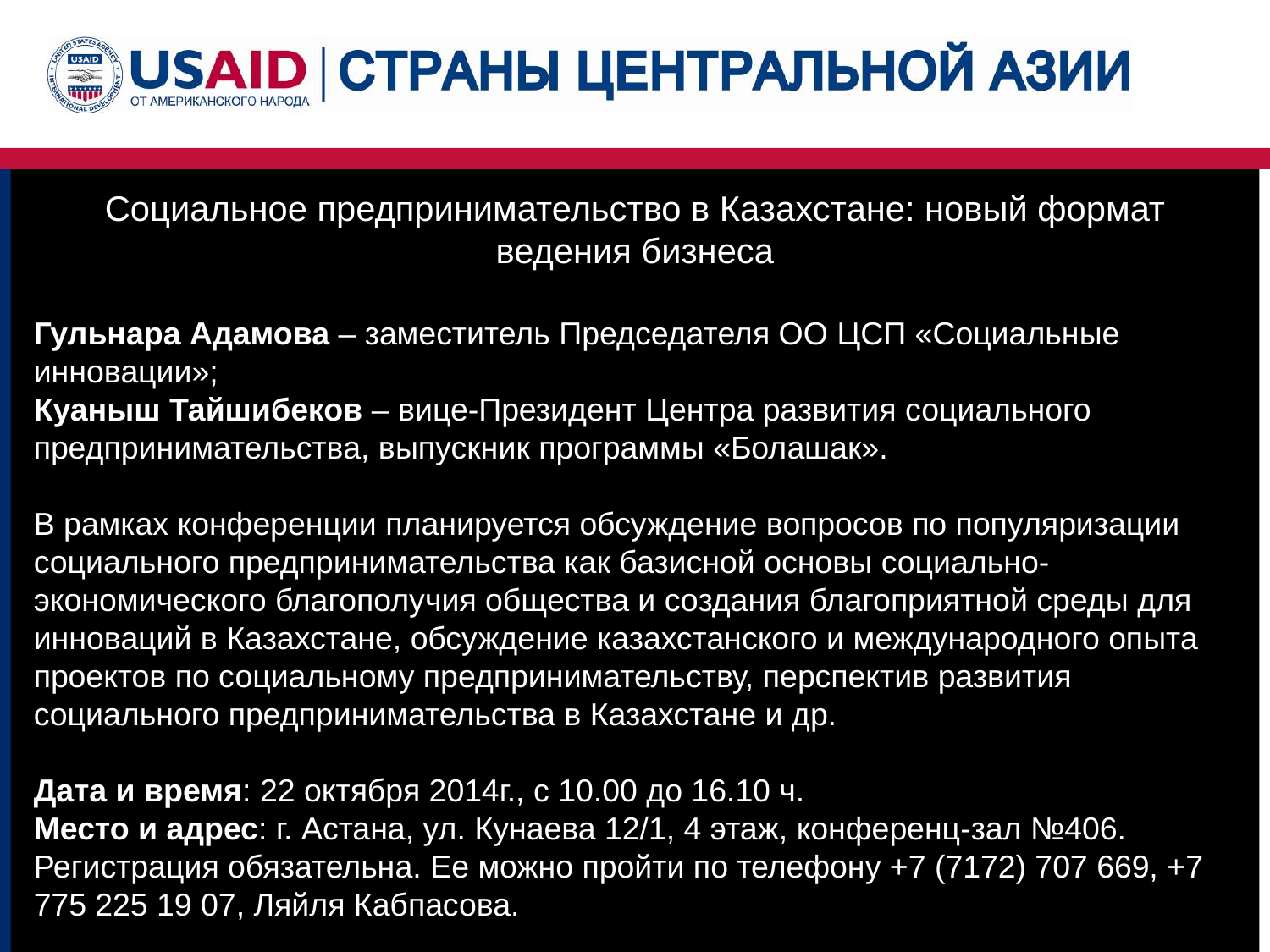

Социальное предпринимательство в Казахстане: новый формат ведения бизнеса

Гульнара Адамова – заместитель Председателя ОО ЦСП «Социальные инновации»;
Куаныш Тайшибеков – вице-Президент Центра развития социального предпринимательства, выпускник программы «Болашак».

В рамках конференции планируется обсуждение вопросов по популяризации социального предпринимательства как базисной основы социально-экономического благополучия общества и создания благоприятной среды для инноваций в Казахстане, обсуждение казахстанского и международного опыта проектов по социальному предпринимательству, перспектив развития социального предпринимательства в Казахстане и др.

Дата и время: 22 октября 2014г., с 10.00 до 16.10 ч.
Место и адрес: г. Астана, ул. Кунаева 12/1, 4 этаж, конференц-зал №406.
Регистрация обязательна. Ее можно пройти по телефону +7 (7172) 707 669, +7 775 225 19 07, Ляйля Кабпасова.